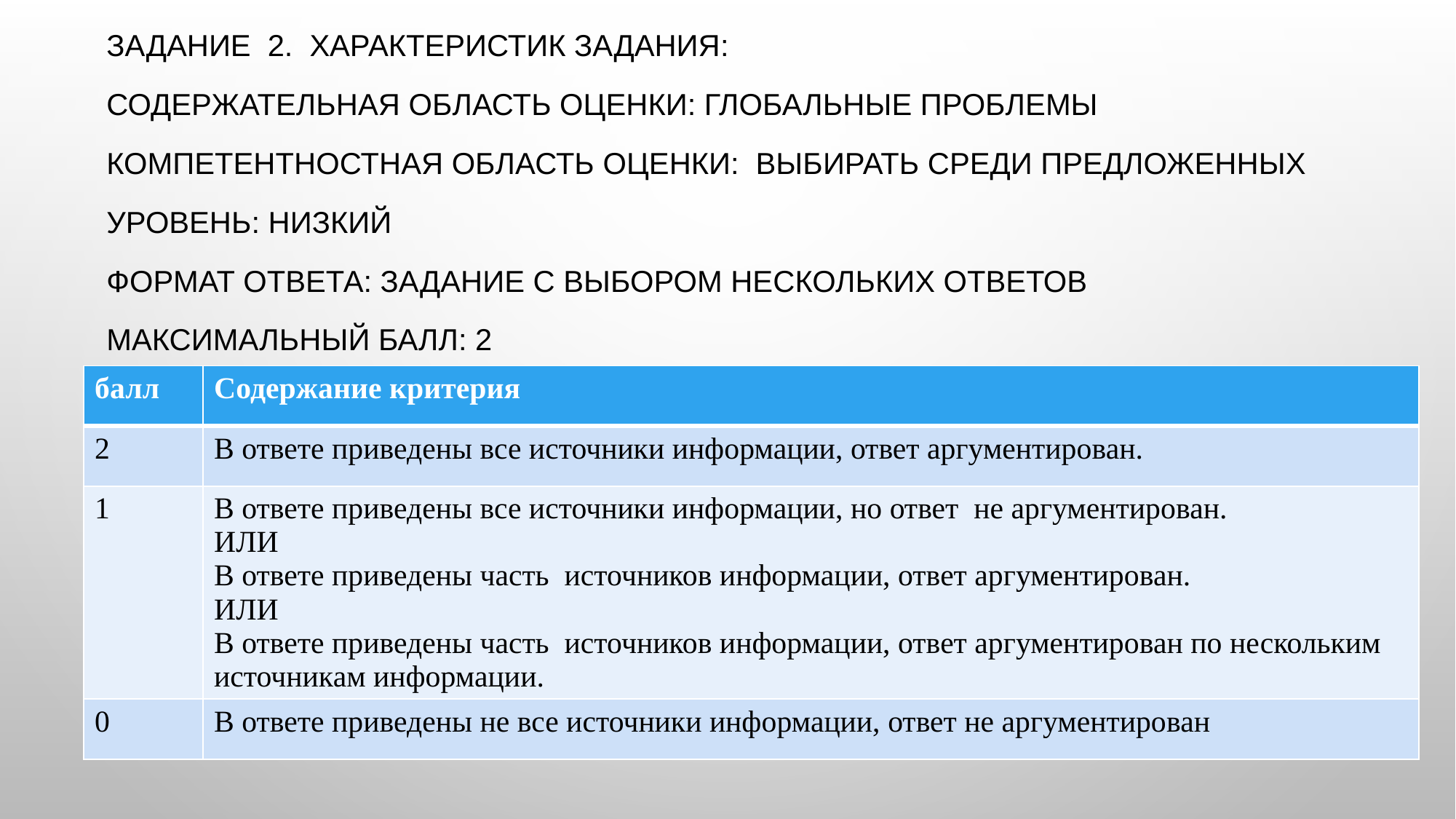

Задание  2.  ХАРАКТЕРИСТИК ЗАДАНИЯ:
Содержательная область оценки: Глобальные проблемы
Компетентностная область оценки:  выбирать среди предложенных
Уровень: низкий
Формат ответа: задание с выбором нескольких ответов
Максимальный балл: 2

#
| балл | Содержание критерия |
| --- | --- |
| 2 | В ответе приведены все источники информации, ответ аргументирован. |
| 1 | В ответе приведены все источники информации, но ответ не аргументирован. ИЛИ В ответе приведены часть источников информации, ответ аргументирован. ИЛИ В ответе приведены часть источников информации, ответ аргументирован по нескольким источникам информации. |
| 0 | В ответе приведены не все источники информации, ответ не аргументирован |